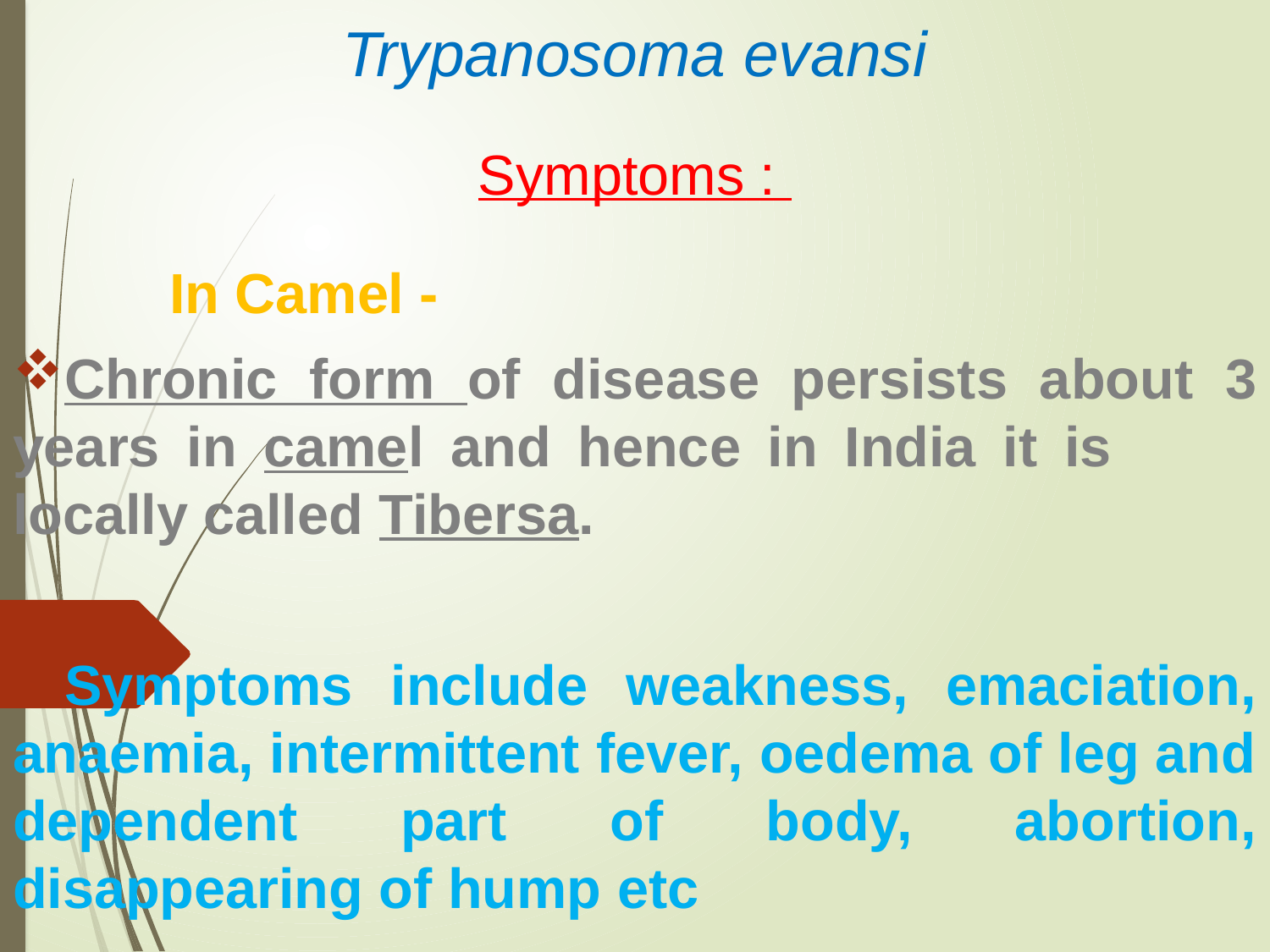

# Trypanosoma evansi

Symptoms :
          In Camel -
Chronic form of disease persists about 3 years in camel and hence in India it is 	locally called Tibersa.

Symptoms include weakness, emaciation, anaemia, intermittent fever, oedema of leg and dependent part of body, abortion, disappearing of hump etc